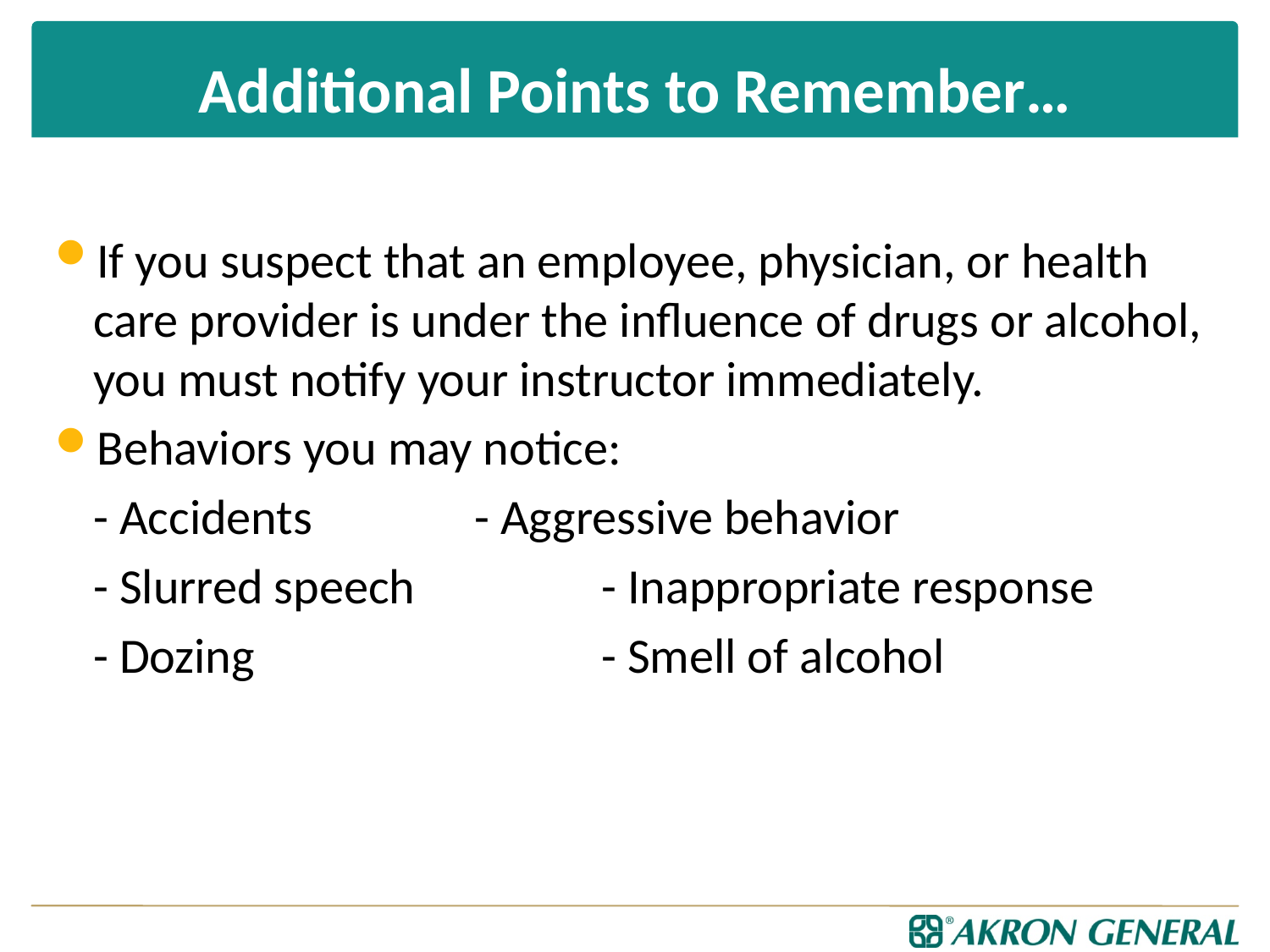

# Additional Points to Remember…
If you suspect that an employee, physician, or health care provider is under the influence of drugs or alcohol, you must notify your instructor immediately.
Behaviors you may notice:
	- Accidents		- Aggressive behavior
   	- Slurred speech		- Inappropriate response
	- Dozing 			- Smell of alcohol